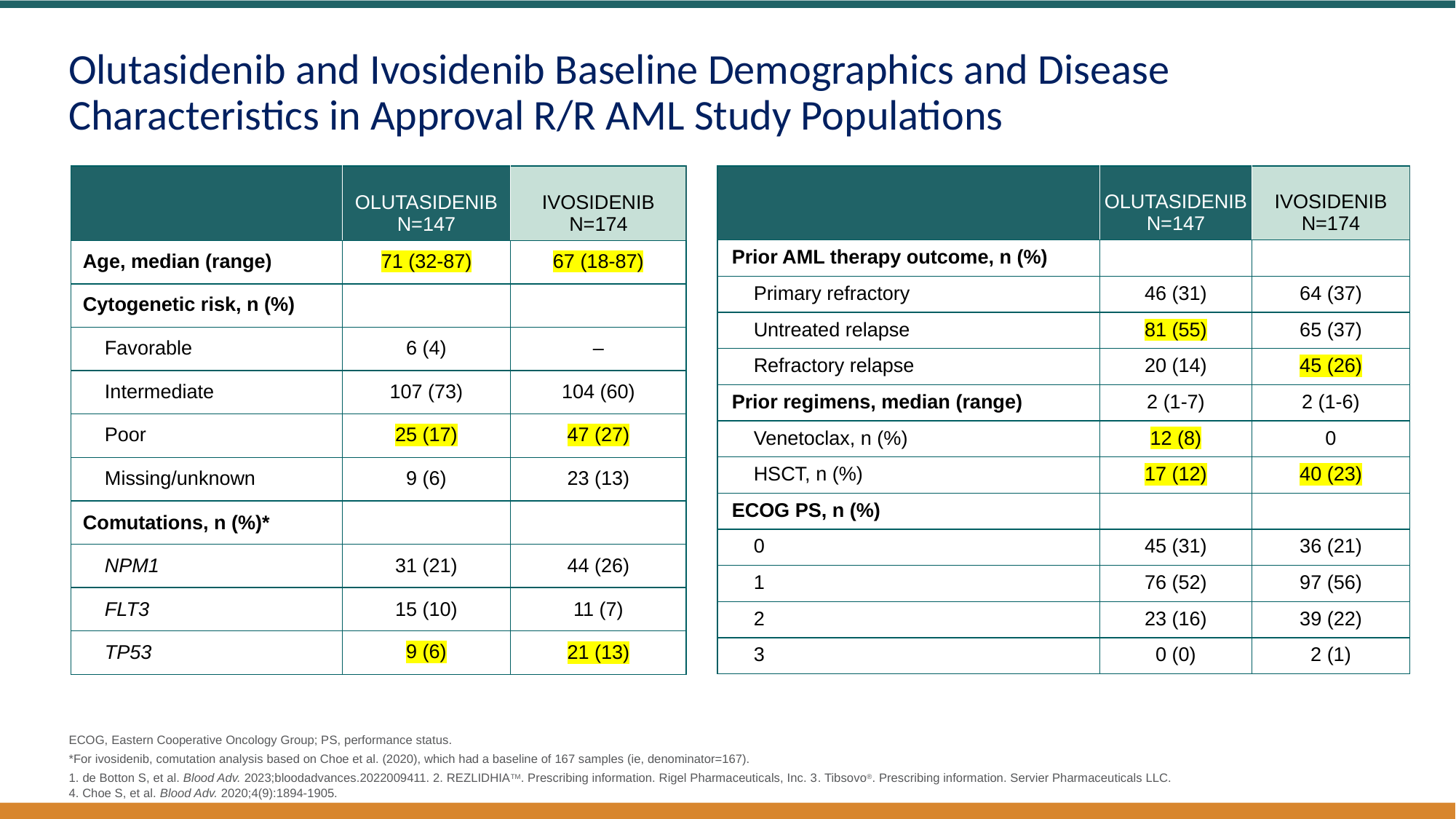

# Olutasidenib and Ivosidenib Baseline Demographics and Disease Characteristics in Approval R/R AML Study Populations
|  | OLUTASIDENIB N=147 | IVOSIDENIB N=174 |
| --- | --- | --- |
| Prior AML therapy outcome, n (%) |  |  |
| Primary refractory | 46 (31) | 64 (37) |
| Untreated relapse | 81 (55) | 65 (37) |
| Refractory relapse | 20 (14) | 45 (26) |
| Prior regimens, median (range) | 2 (1-7) | 2 (1-6) |
| Venetoclax, n (%) | 12 (8) | 0 |
| HSCT, n (%) | 17 (12) | 40 (23) |
| ECOG PS, n (%) |  |  |
| 0 | 45 (31) | 36 (21) |
| 1 | 76 (52) | 97 (56) |
| 2 | 23 (16) | 39 (22) |
| 3 | 0 (0) | 2 (1) |
|  | OLUTASIDENIB N=147 | IVOSIDENIB N=174 |
| --- | --- | --- |
| Age, median (range) | 71 (32-87) | 67 (18-87) |
| Cytogenetic risk, n (%) |  |  |
| Favorable | 6 (4) | – |
| Intermediate | 107 (73) | 104 (60) |
| Poor | 25 (17) | 47 (27) |
| Missing/unknown | 9 (6) | 23 (13) |
| Comutations, n (%)\* |  |  |
| NPM1 | 31 (21) | 44 (26) |
| FLT3 | 15 (10) | 11 (7) |
| TP53 | 9 (6) | 21 (13) |

ECOG, Eastern Cooperative Oncology Group; PS, performance status.
*For ivosidenib, comutation analysis based on Choe et al. (2020), which had a baseline of 167 samples (ie, denominator=167).
1. de Botton S, et al. Blood Adv. 2023;bloodadvances.2022009411. 2. REZLIDHIATM. Prescribing information. Rigel Pharmaceuticals, Inc. 3. Tibsovo®. Prescribing information. Servier Pharmaceuticals LLC.
4. Choe S, et al. Blood Adv. 2020;4(9):1894-1905.